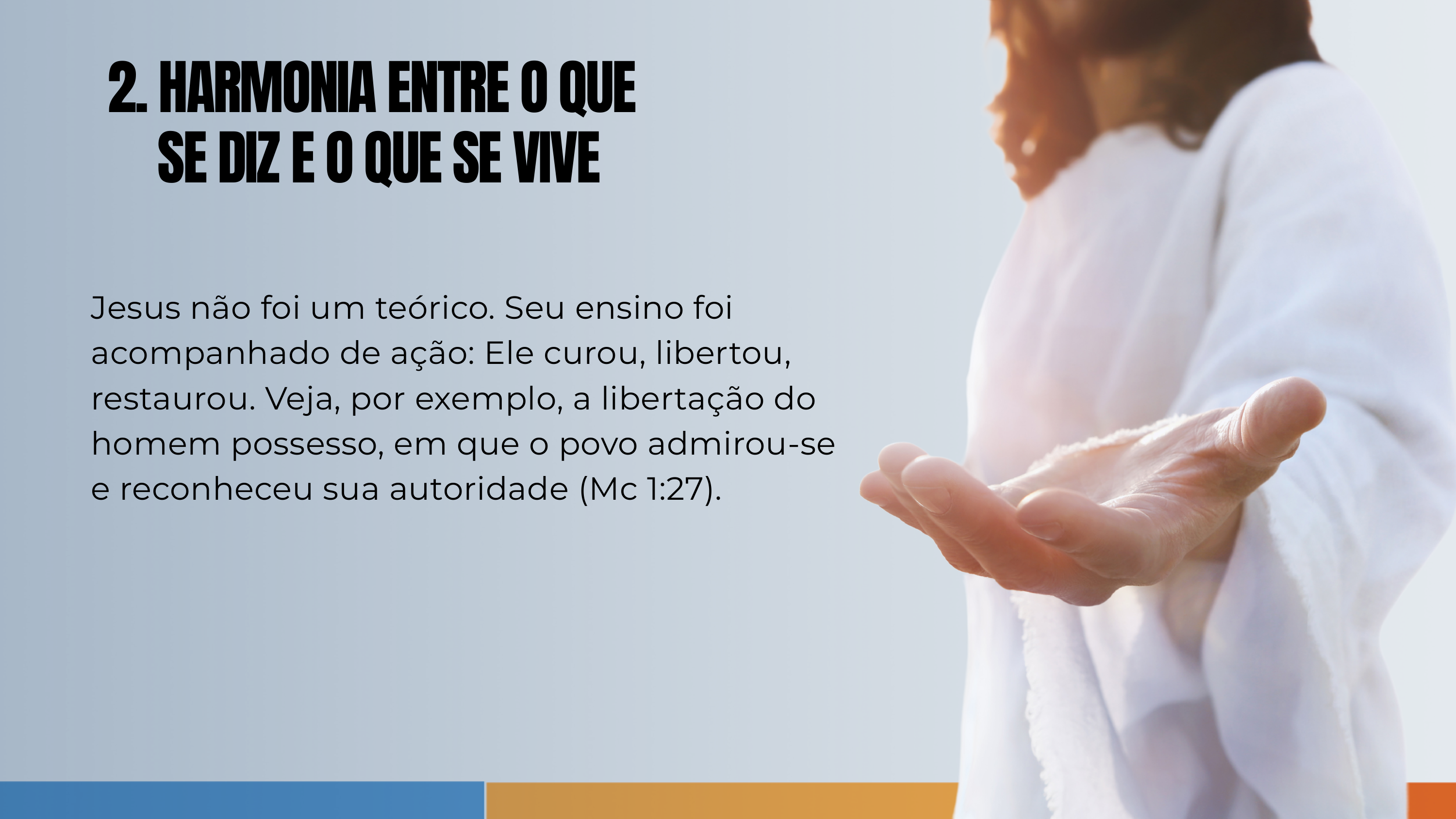

2. HARMONIA ENTRE O QUE
    SE DIZ E O QUE SE VIVE
Jesus não foi um teórico. Seu ensino foi acompanhado de ação: Ele curou, libertou, restaurou. Veja, por exemplo, a libertação do homem possesso, em que o povo admirou-se e reconheceu sua autoridade (Mc 1:27).